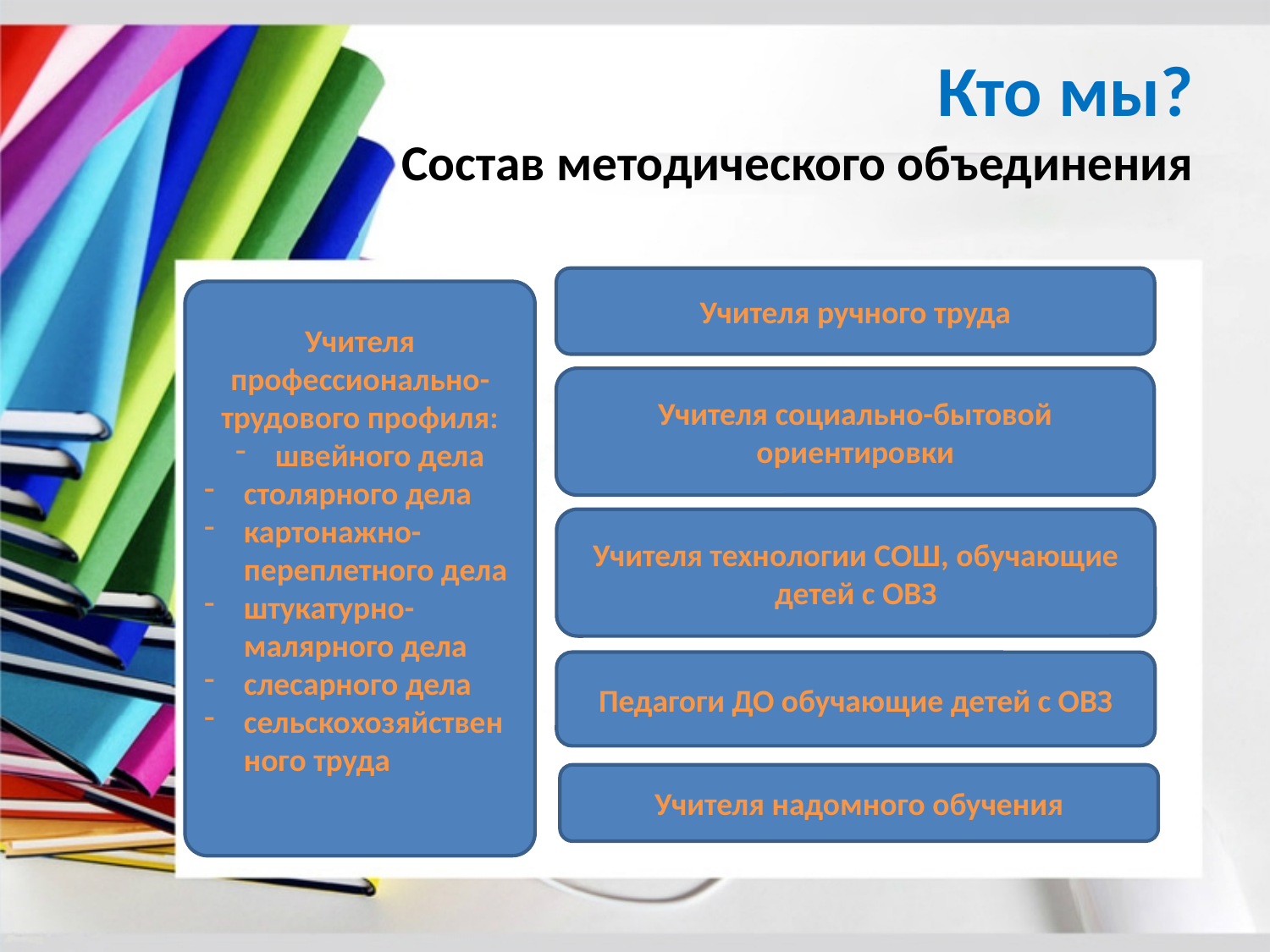

# Кто мы? Состав методического объединения
Учителя ручного труда
Учителя профессионально-трудового профиля:
швейного дела
столярного дела
картонажно-переплетного дела
штукатурно-малярного дела
слесарного дела
сельскохозяйственного труда

Учителя социально-бытовой ориентировки
Учителя технологии СОШ, обучающие детей с ОВЗ
Педагоги ДО обучающие детей с ОВЗ
Учителя надомного обучения